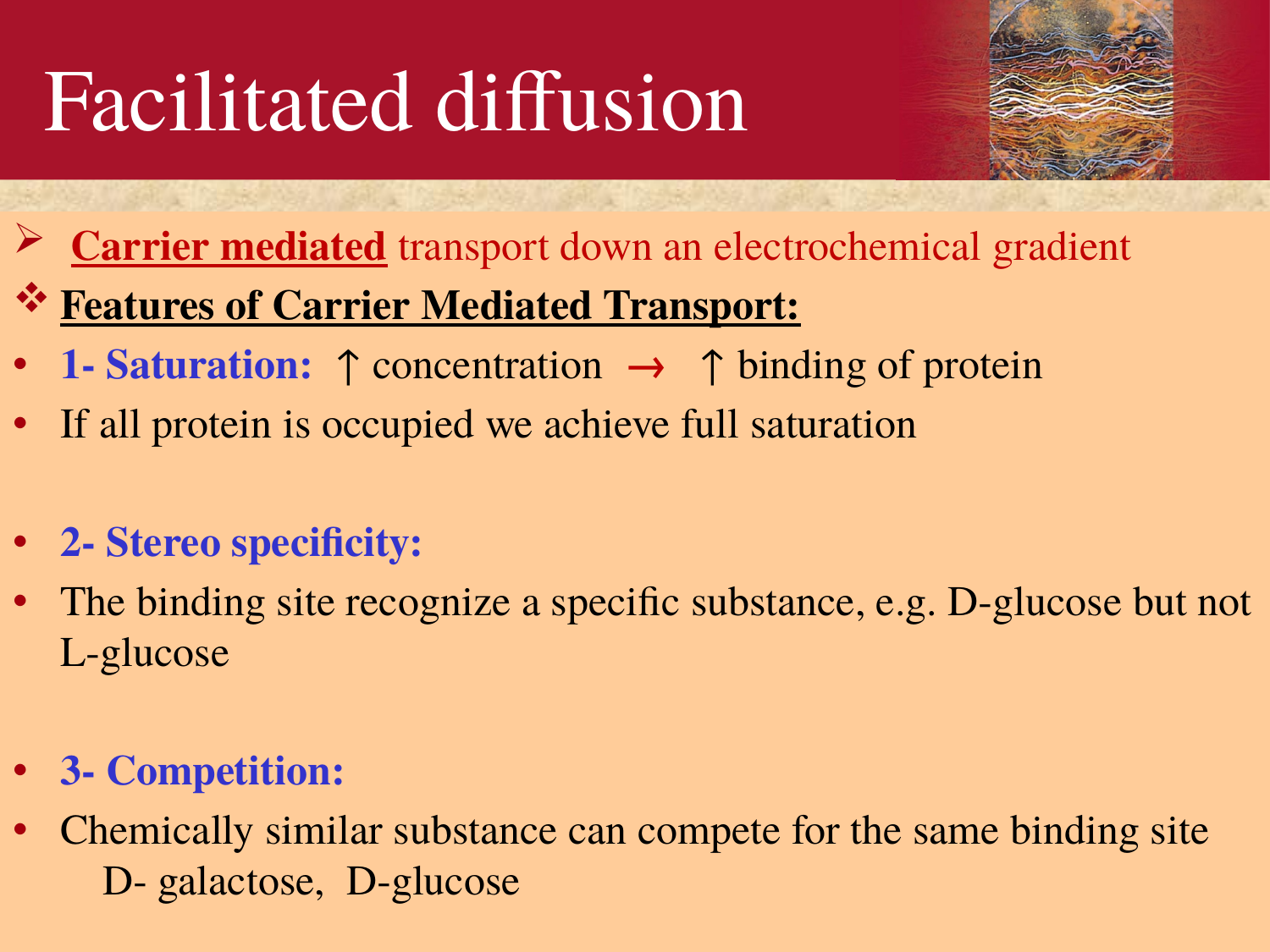

# Facilitated diffusion
 Carrier mediated transport down an electrochemical gradient
Features of Carrier Mediated Transport:
1‐ Saturation:  ↑ concentration  →   ↑ binding of protein
If all protein is occupied we achieve full saturation

2‐ Stereo specificity:
The binding site recognize a specific substance, e.g. D‐glucose but not L‐glucose

3‐ Competition:
Chemically similar substance can compete for the same binding site         D‐ galactose,  D‐glucose